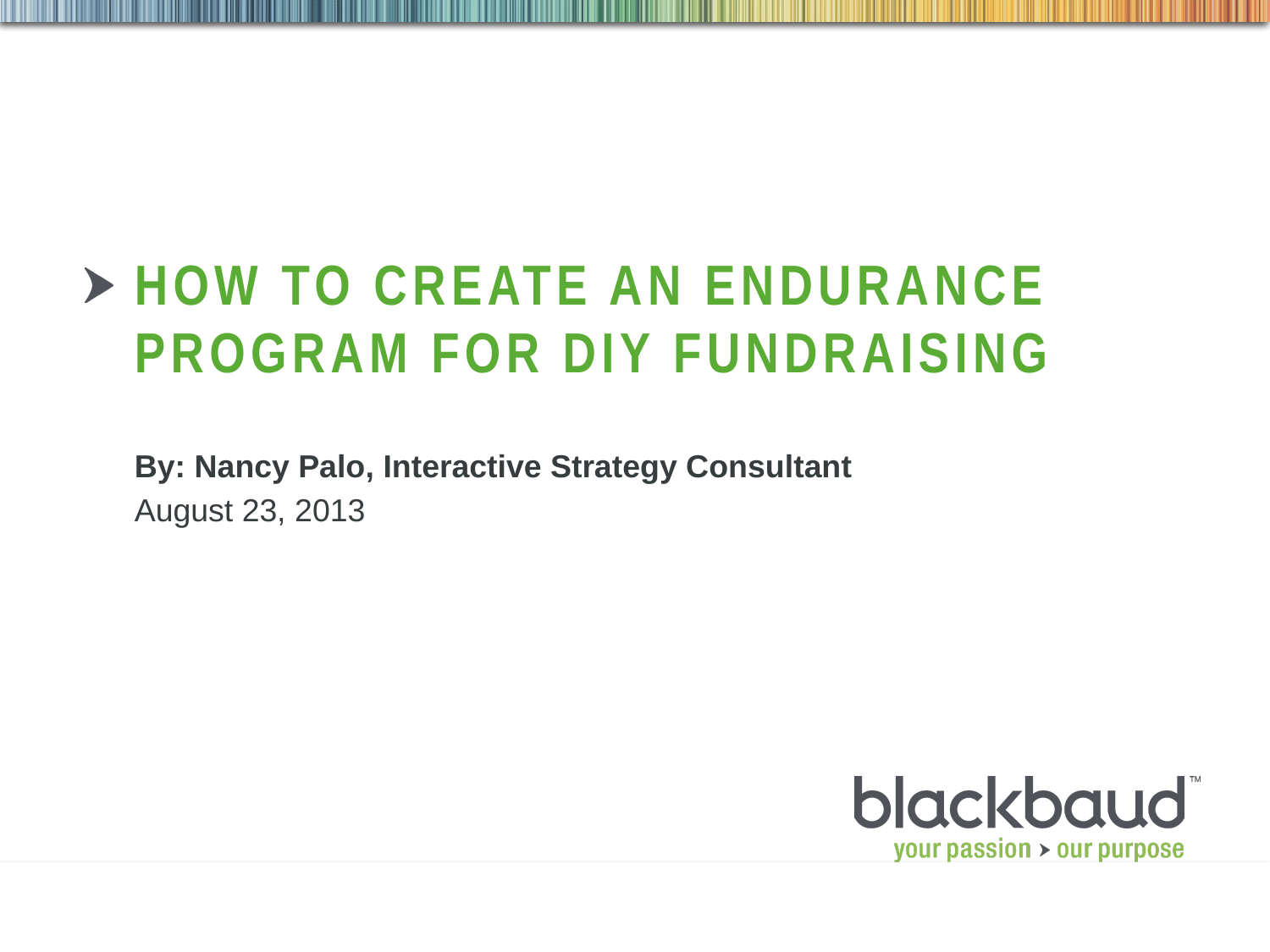

# How to Create an Endurance Program For DIY Fundraising
By: Nancy Palo, Interactive Strategy Consultant
August 23, 2013